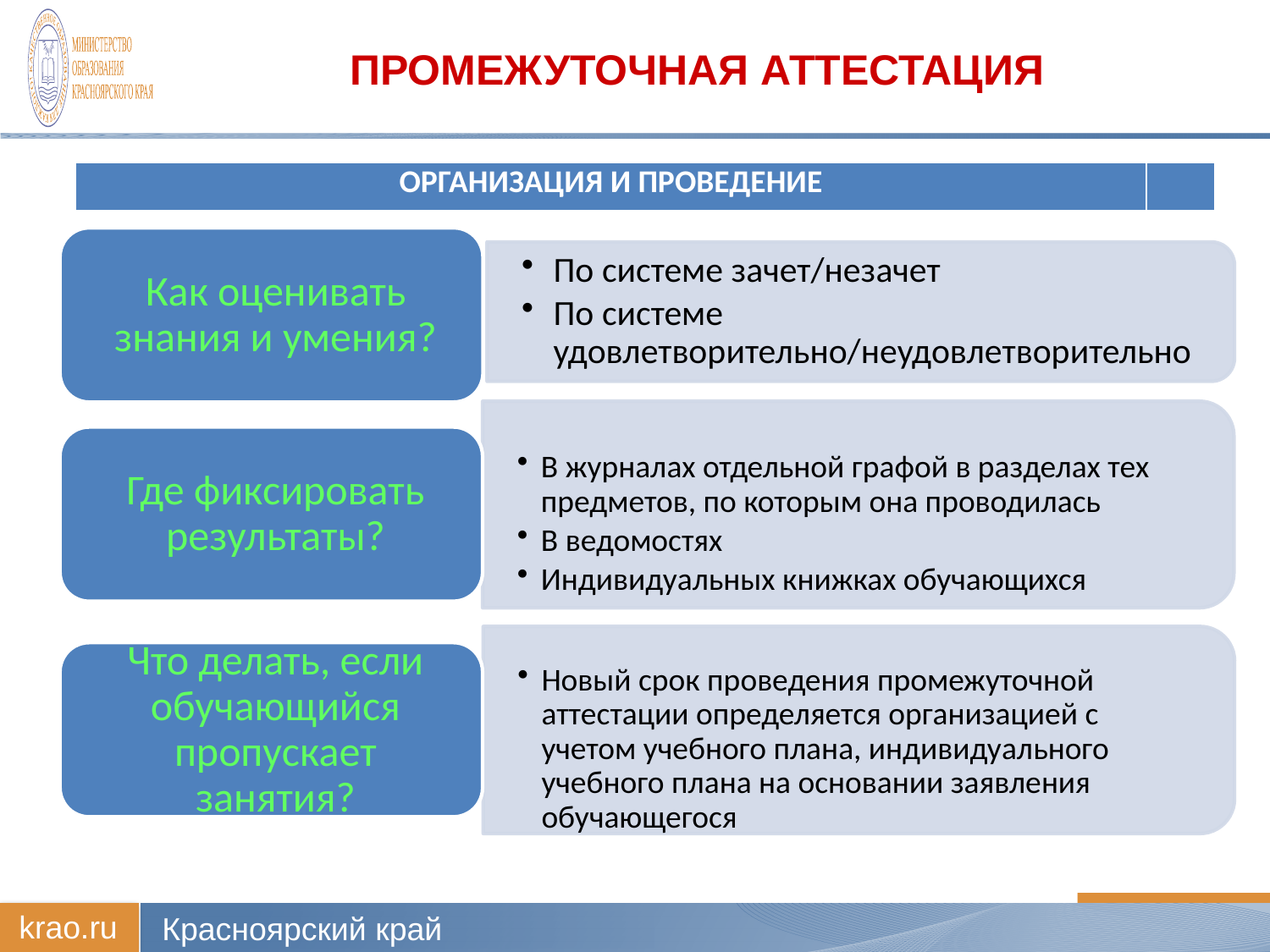

# Промежуточная аттестация
| ОРГАНИЗАЦИЯ И ПРОВЕДЕНИЕ |  |
| --- | --- |
По системе зачет/незачет
По системе удовлетворительно/неудовлетворительно
Как оценивать знания и умения?

В журналах отдельной графой в разделах тех предметов, по которым она проводилась
В ведомостях
Индивидуальных книжках обучающихся
Где фиксировать результаты?

Новый срок проведения промежуточной аттестации определяется организацией с учетом учебного плана, индивидуального учебного плана на основании заявления обучающегося
Что делать, если обучающийся пропускает занятия?